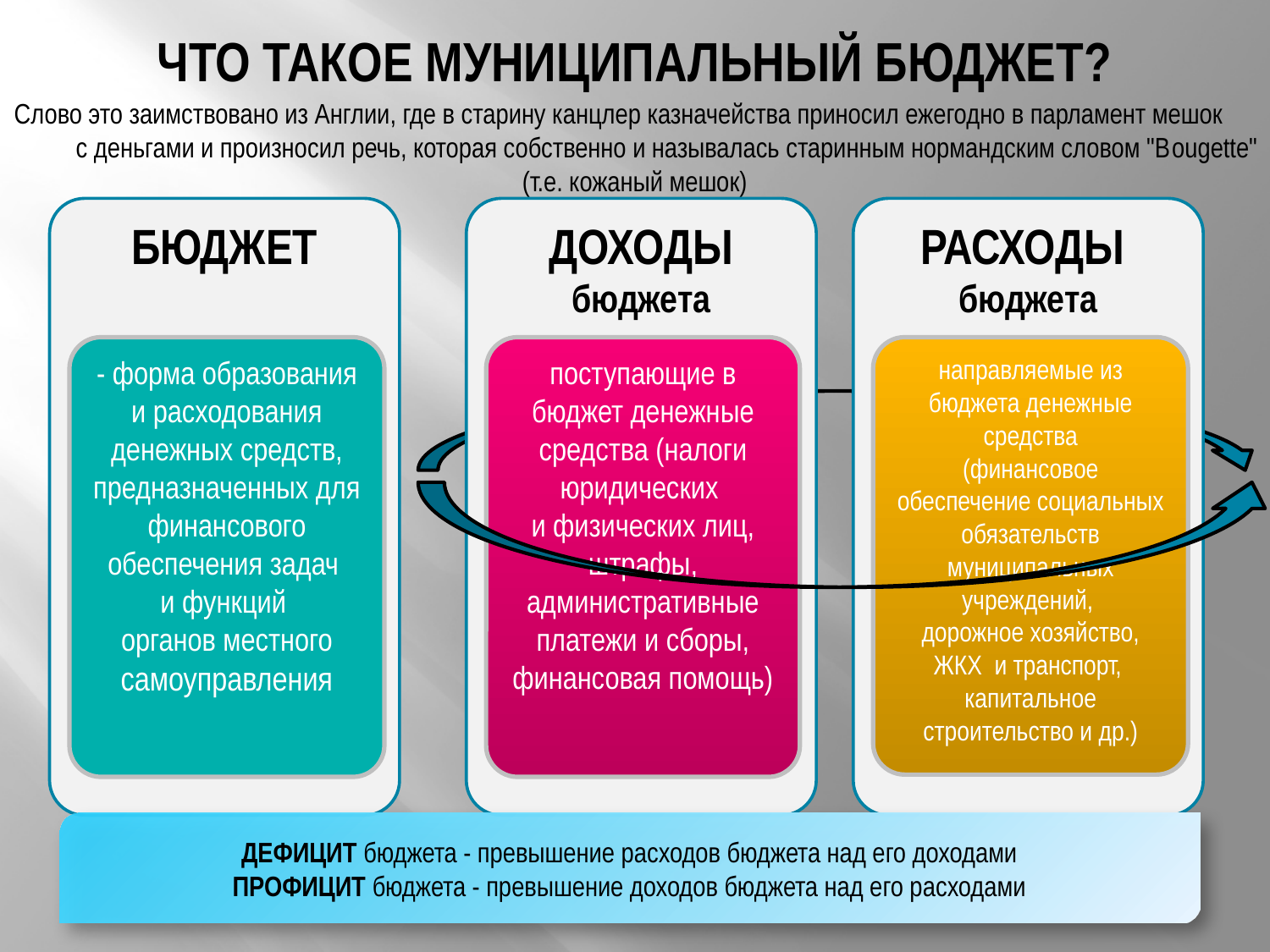

# ЧТО ТАКОЕ МУНИЦИПАЛЬНЫЙ БЮДЖЕТ?
Слово это заимствовано из Англии, где в старину канцлер казначейства приносил ежегодно в парламент мешок                с деньгами и произносил речь, которая собственно и называлась старинным нормандским словом "Bougette"
(т.е. кожаный мешок)
БЮДЖЕТ

ДОХОДЫ
бюджета
РАСХОДЫ
бюджета

- форма образования и расходования денежных средств, предназначенных для финансового обеспечения задач
и функций
органов местного самоуправления
поступающие в бюджет денежные средства (налоги юридических
и физических лиц, штрафы, административные платежи и сборы, финансовая помощь)

направляемые из бюджета денежные средства
(финансовое обеспечение социальных обязательств муниципальных учреждений,
дорожное хозяйство, ЖКХ  и транспорт,  капитальное строительство и др.)

ДЕФИЦИТ бюджета - превышение расходов бюджета над его доходами
ПРОФИЦИТ бюджета - превышение доходов бюджета над его расходами